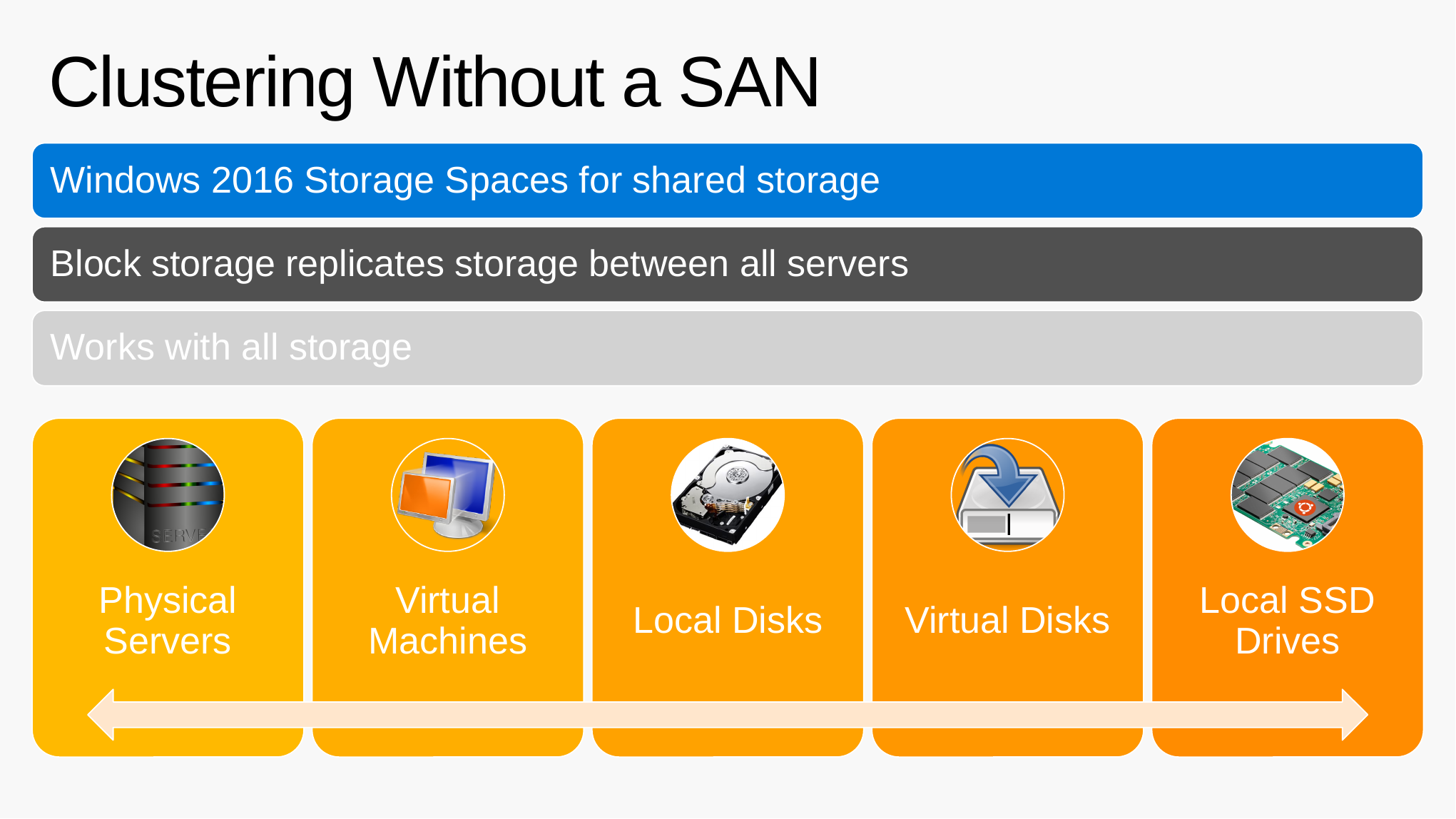

# Clustering Without a SAN
Windows 2016 Storage Spaces for shared storage
Block storage replicates storage between all servers
Works with all storage
Physical Servers
Virtual Machines
Local Disks
Virtual Disks
Local SSD Drives